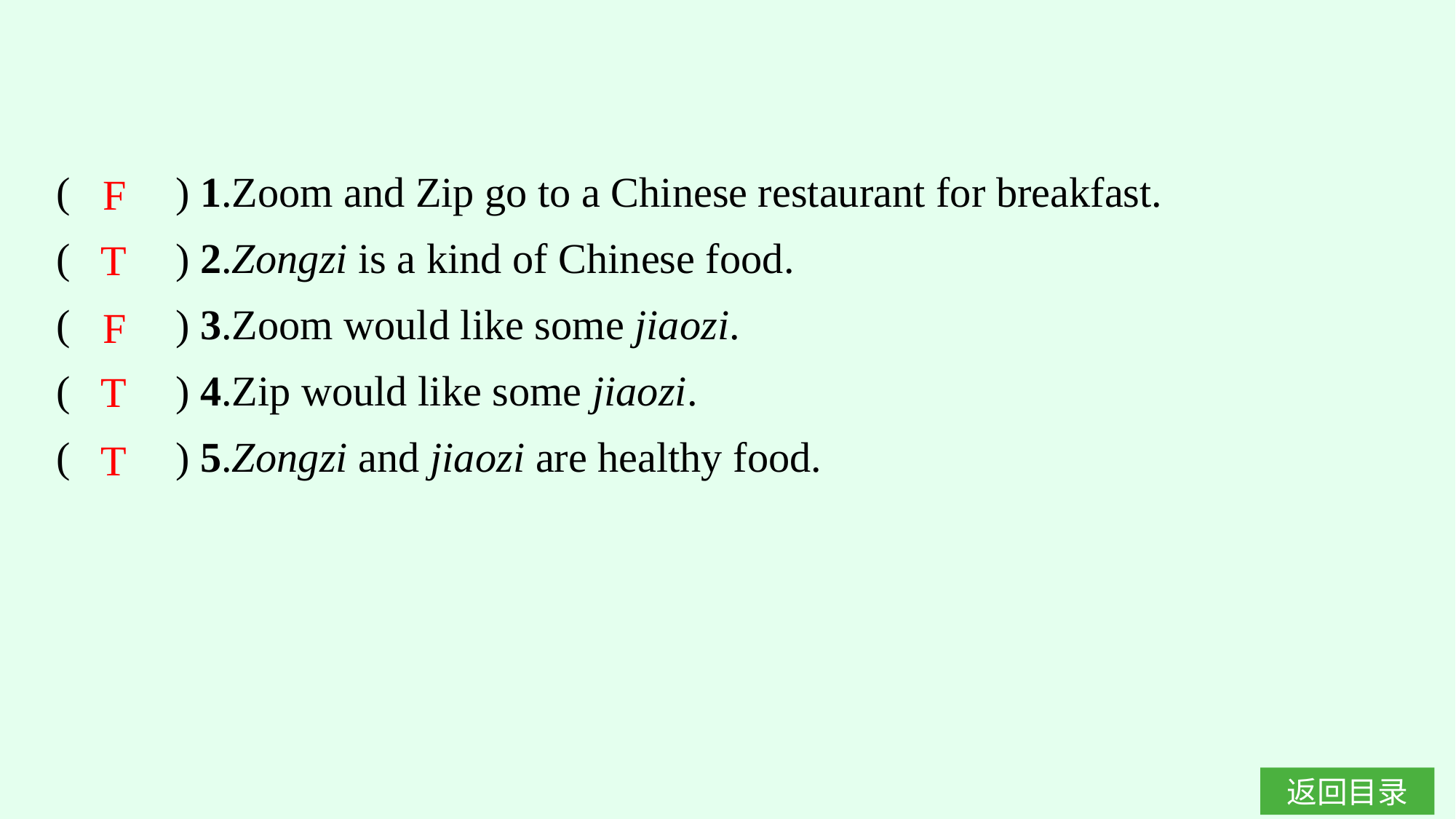

(　　) 1.Zoom and Zip go to a Chinese restaurant for breakfast.
(　　) 2.Zongzi is a kind of Chinese food.
(　　) 3.Zoom would like some jiaozi.
(　　) 4.Zip would like some jiaozi.
(　　) 5.Zongzi and jiaozi are healthy food.
F
T
F
T
T